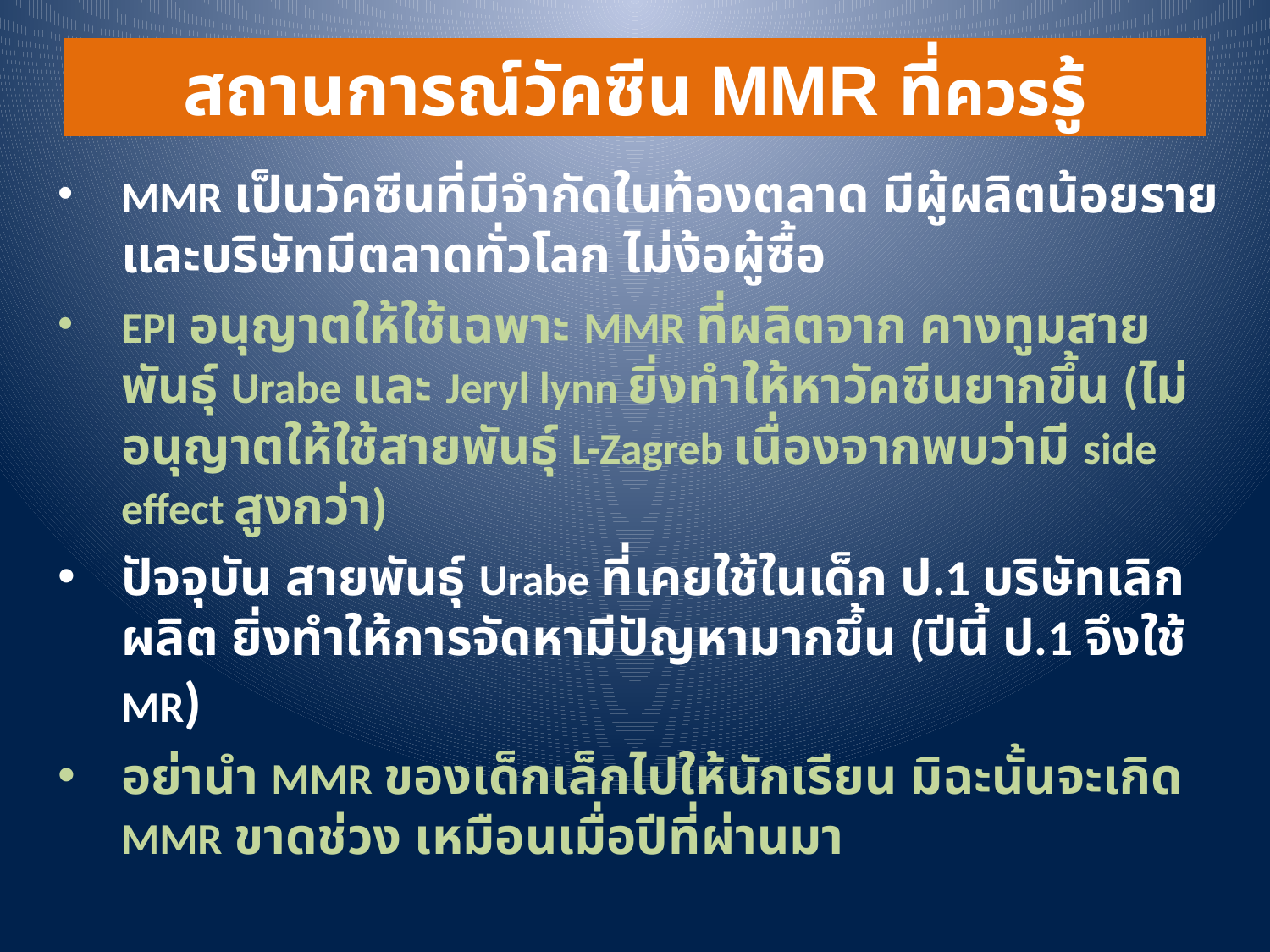

# สถานการณ์วัคซีน MMR ที่ควรรู้
MMR เป็นวัคซีนที่มีจำกัดในท้องตลาด มีผู้ผลิตน้อยราย และบริษัทมีตลาดทั่วโลก ไม่ง้อผู้ซื้อ
EPI อนุญาตให้ใช้เฉพาะ MMR ที่ผลิตจาก คางทูมสายพันธุ์ Urabe และ Jeryl lynn ยิ่งทำให้หาวัคซีนยากขึ้น (ไม่อนุญาตให้ใช้สายพันธุ์ L-Zagreb เนื่องจากพบว่ามี side effect สูงกว่า)
ปัจจุบัน สายพันธุ์ Urabe ที่เคยใช้ในเด็ก ป.1 บริษัทเลิกผลิต ยิ่งทำให้การจัดหามีปัญหามากขึ้น (ปีนี้ ป.1 จึงใช้ MR)
อย่านำ MMR ของเด็กเล็กไปให้นักเรียน มิฉะนั้นจะเกิด MMR ขาดช่วง เหมือนเมื่อปีที่ผ่านมา